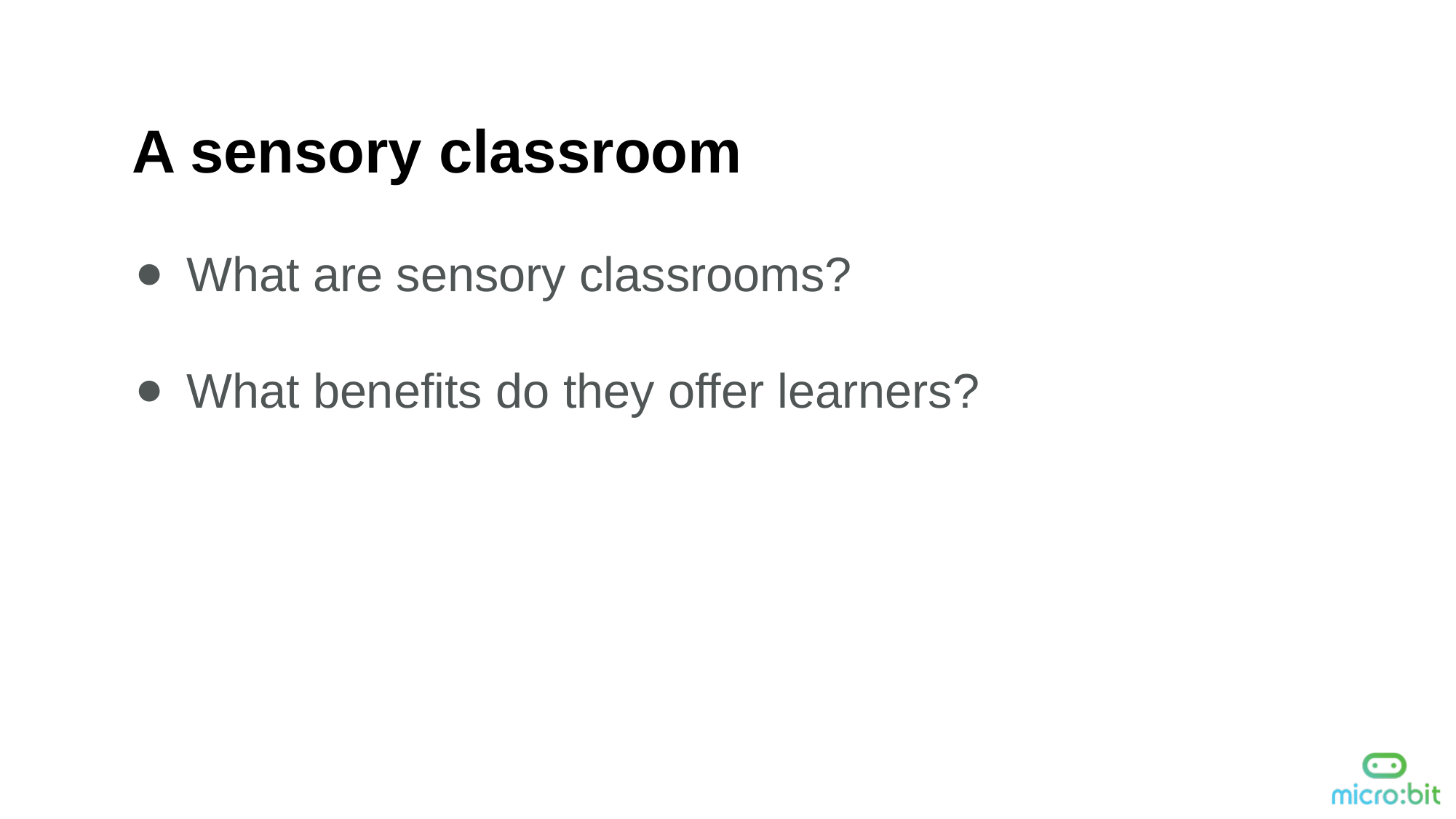

A sensory classroom

What are sensory classrooms?

What benefits do they offer learners?